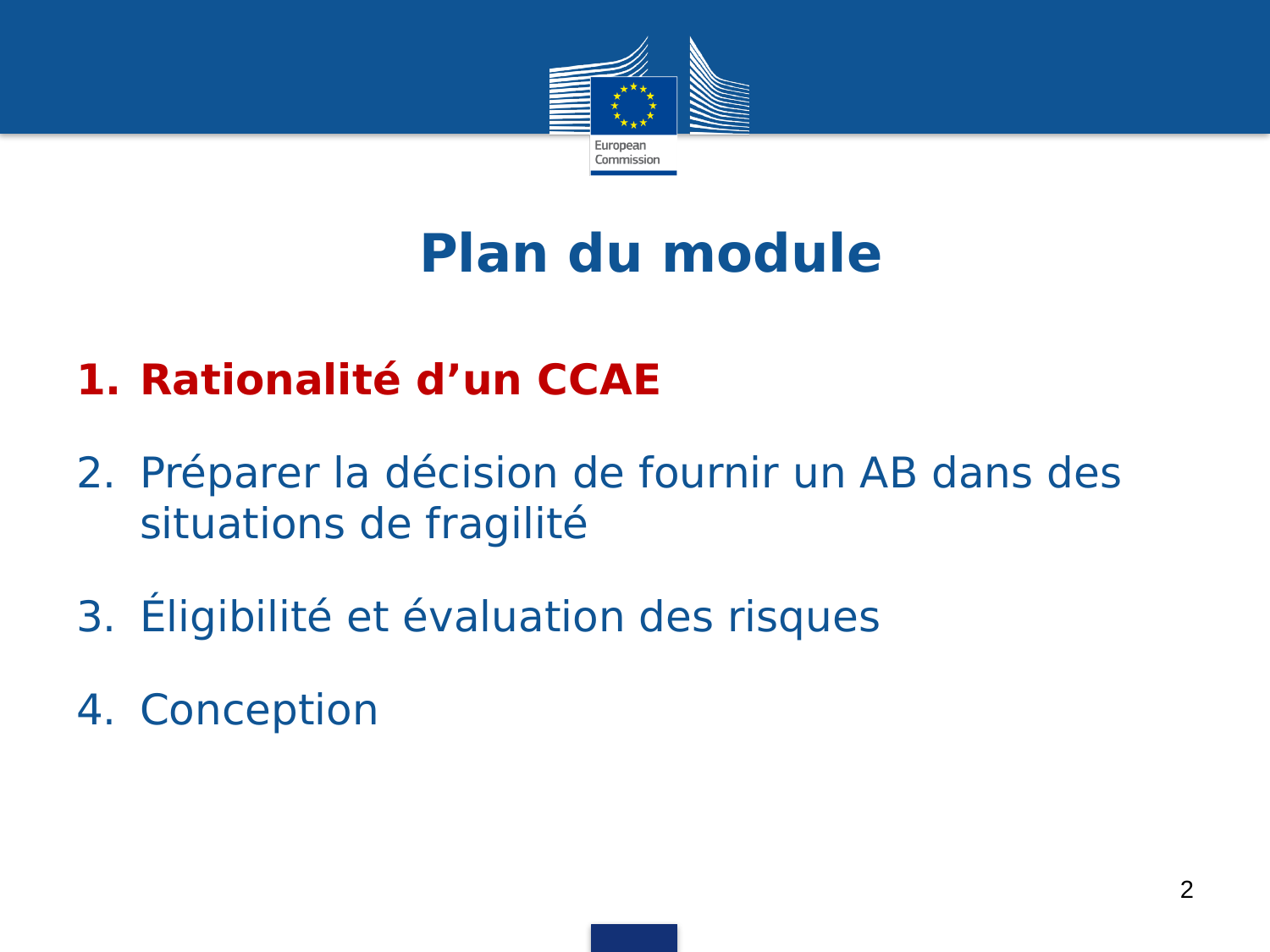

# Plan du module
Rationalité d’un CCAE
Préparer la décision de fournir un AB dans des situations de fragilité
Éligibilité et évaluation des risques
Conception

2